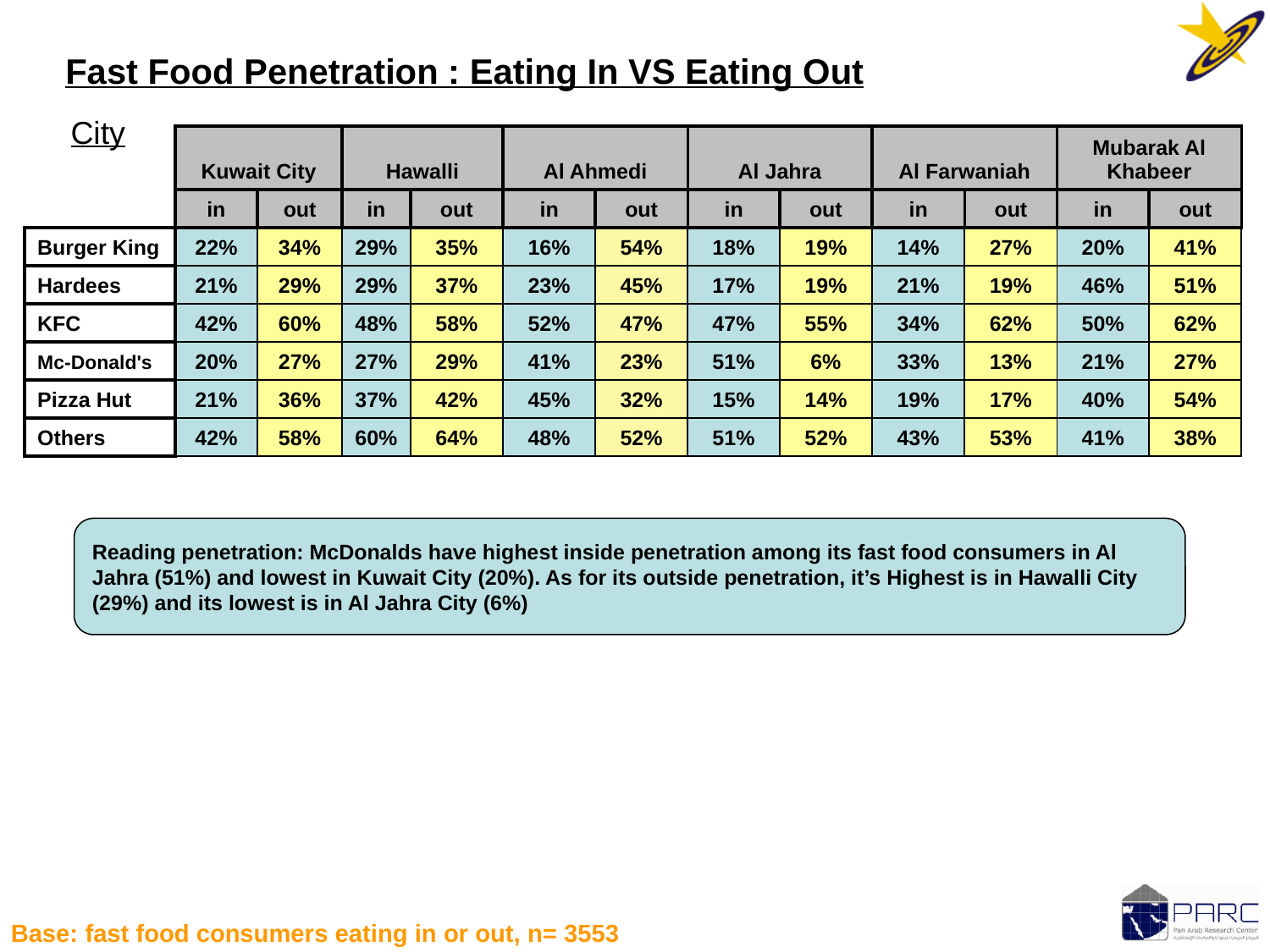

Fast Food Penetration : Eating In VS Eating Out
City
|  | Kuwait City |  | Hawalli |  | Al Ahmedi |  | Al Jahra |  | Al Farwaniah |  | Mubarak Al Khabeer |  |
| --- | --- | --- | --- | --- | --- | --- | --- | --- | --- | --- | --- | --- |
|  | in | out | in | out | in | out | in | out | in | out | in | out |
| Burger King | 22% | 34% | 29% | 35% | 16% | 54% | 18% | 19% | 14% | 27% | 20% | 41% |
| Hardees | 21% | 29% | 29% | 37% | 23% | 45% | 17% | 19% | 21% | 19% | 46% | 51% |
| KFC | 42% | 60% | 48% | 58% | 52% | 47% | 47% | 55% | 34% | 62% | 50% | 62% |
| Mc-Donald's | 20% | 27% | 27% | 29% | 41% | 23% | 51% | 6% | 33% | 13% | 21% | 27% |
| Pizza Hut | 21% | 36% | 37% | 42% | 45% | 32% | 15% | 14% | 19% | 17% | 40% | 54% |
| Others | 42% | 58% | 60% | 64% | 48% | 52% | 51% | 52% | 43% | 53% | 41% | 38% |
Reading penetration: McDonalds have highest inside penetration among its fast food consumers in Al Jahra (51%) and lowest in Kuwait City (20%). As for its outside penetration, it’s Highest is in Hawalli City (29%) and its lowest is in Al Jahra City (6%)
Base: fast food consumers eating in or out, n= 3553